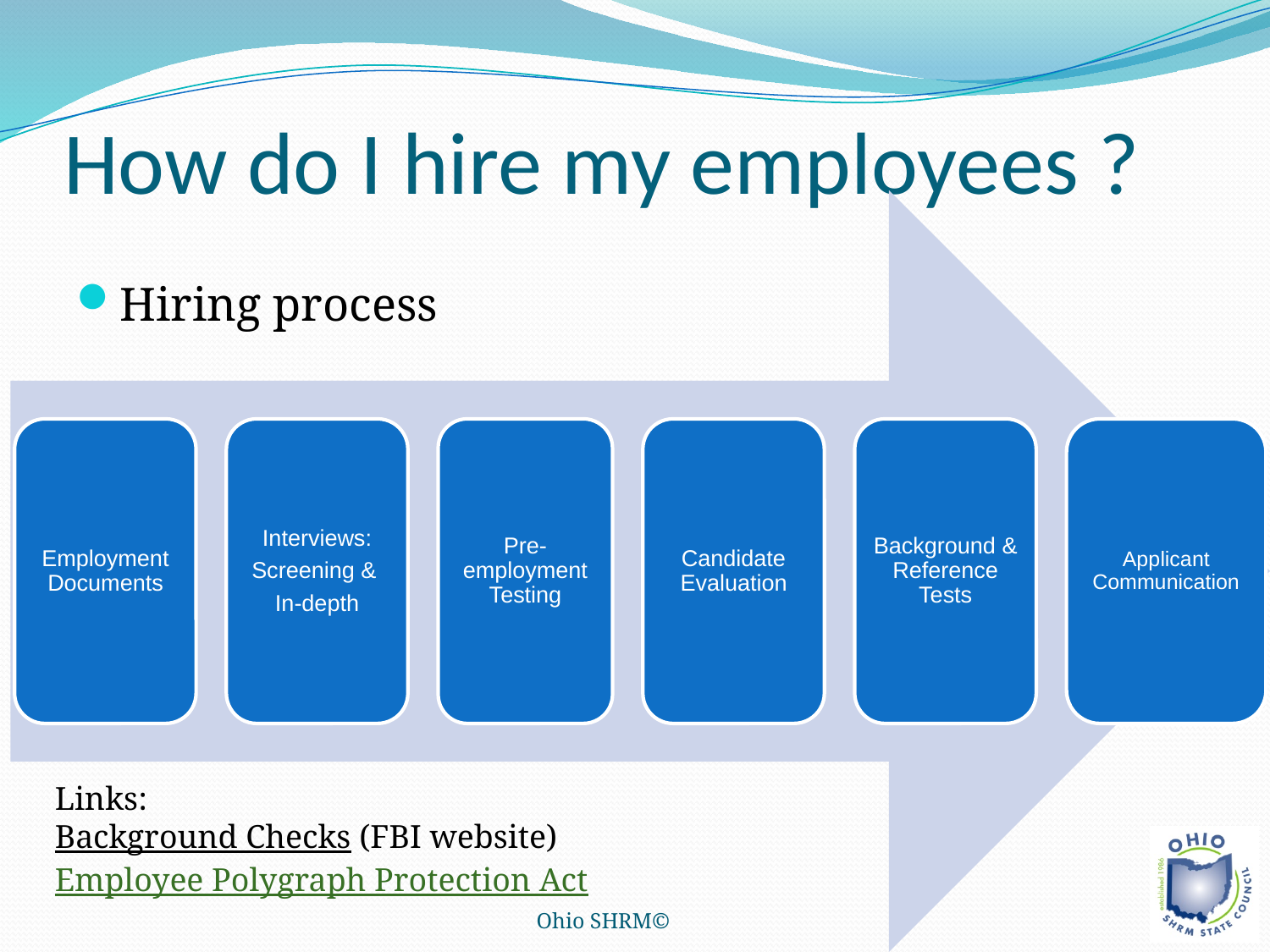

# How do I hire my employees ?
Employment Documents
Interviews:
Screening &
In-depth
Pre-employment Testing
Candidate Evaluation
Background & Reference Tests
Applicant Communication
Hiring process

Links:
Background Checks (FBI website)
Employee Polygraph Protection Act
Ohio SHRM©